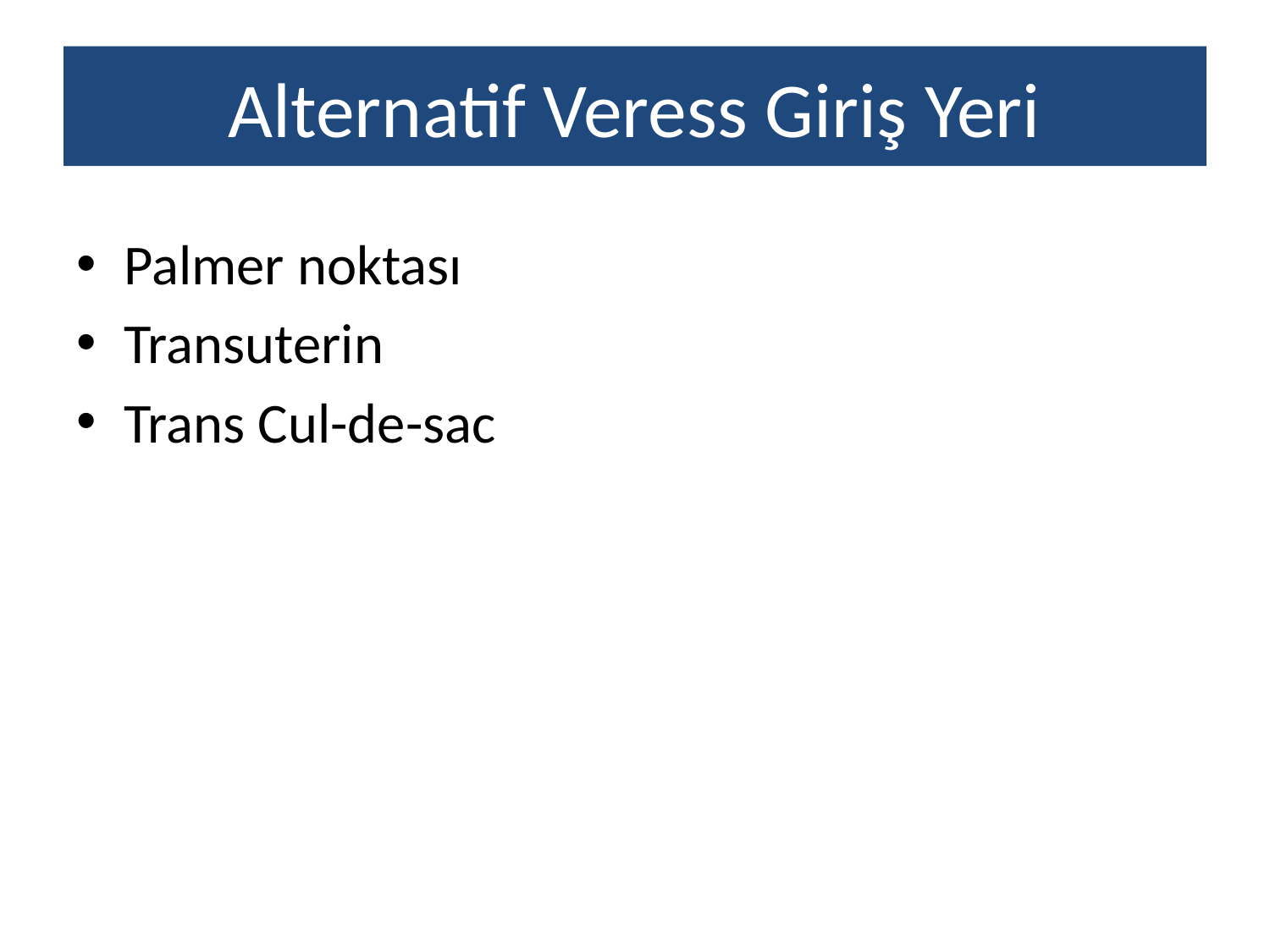

# Alternatif Veress Giriş Yeri
Palmer noktası
Transuterin
Trans Cul-de-sac